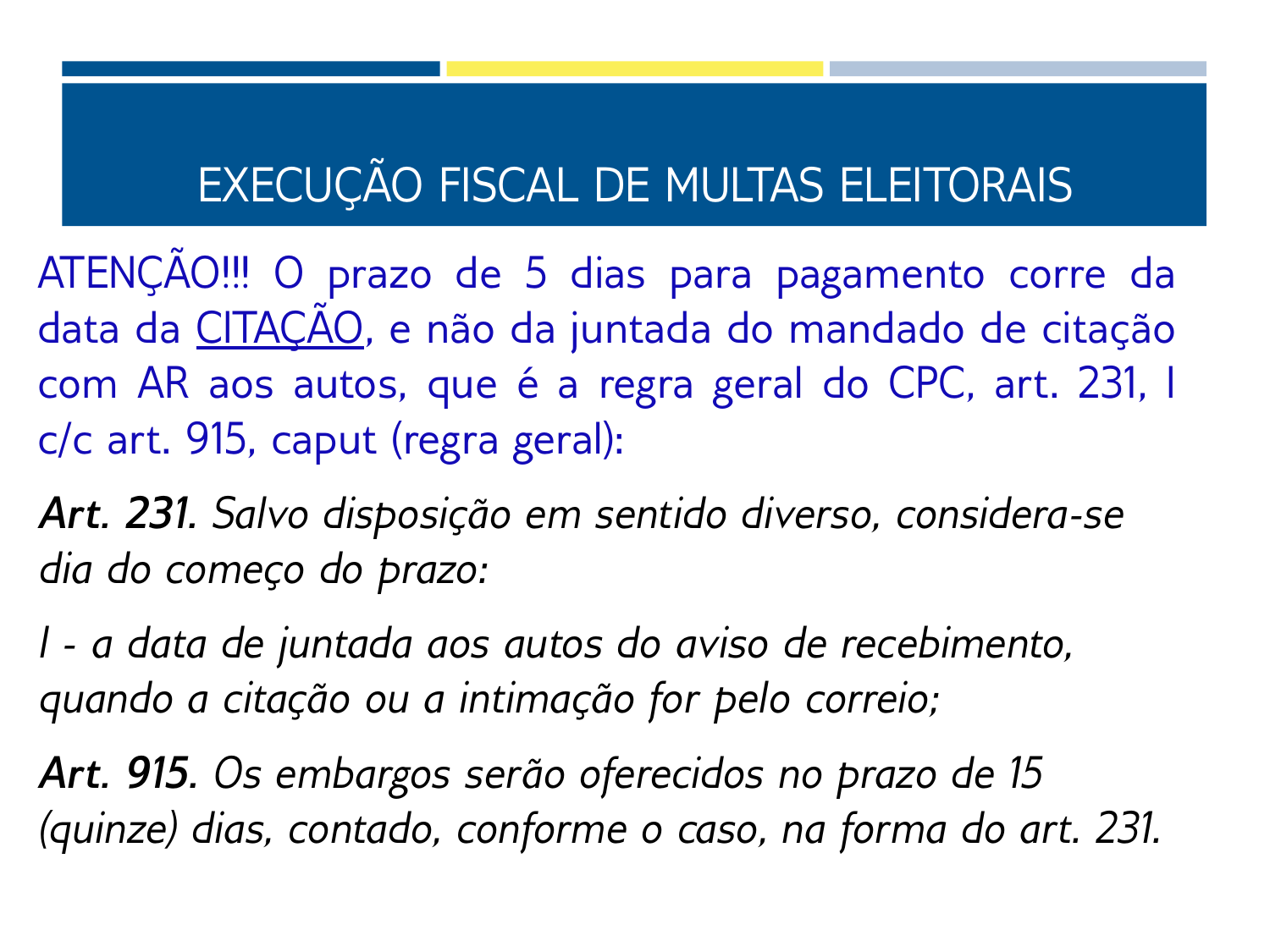

# EXECUÇÃO FISCAL DE MULTAS ELEITORAIS
ATENÇÃO!!! O prazo de 5 dias para pagamento corre da data da CITAÇÃO, e não da juntada do mandado de citação com AR aos autos, que é a regra geral do CPC, art. 231, I c/c art. 915, caput (regra geral):
Art. 231. Salvo disposição em sentido diverso, considera-se dia do começo do prazo:
I - a data de juntada aos autos do aviso de recebimento, quando a citação ou a intimação for pelo correio;
Art. 915. Os embargos serão oferecidos no prazo de 15 (quinze) dias, contado, conforme o caso, na forma do art. 231.